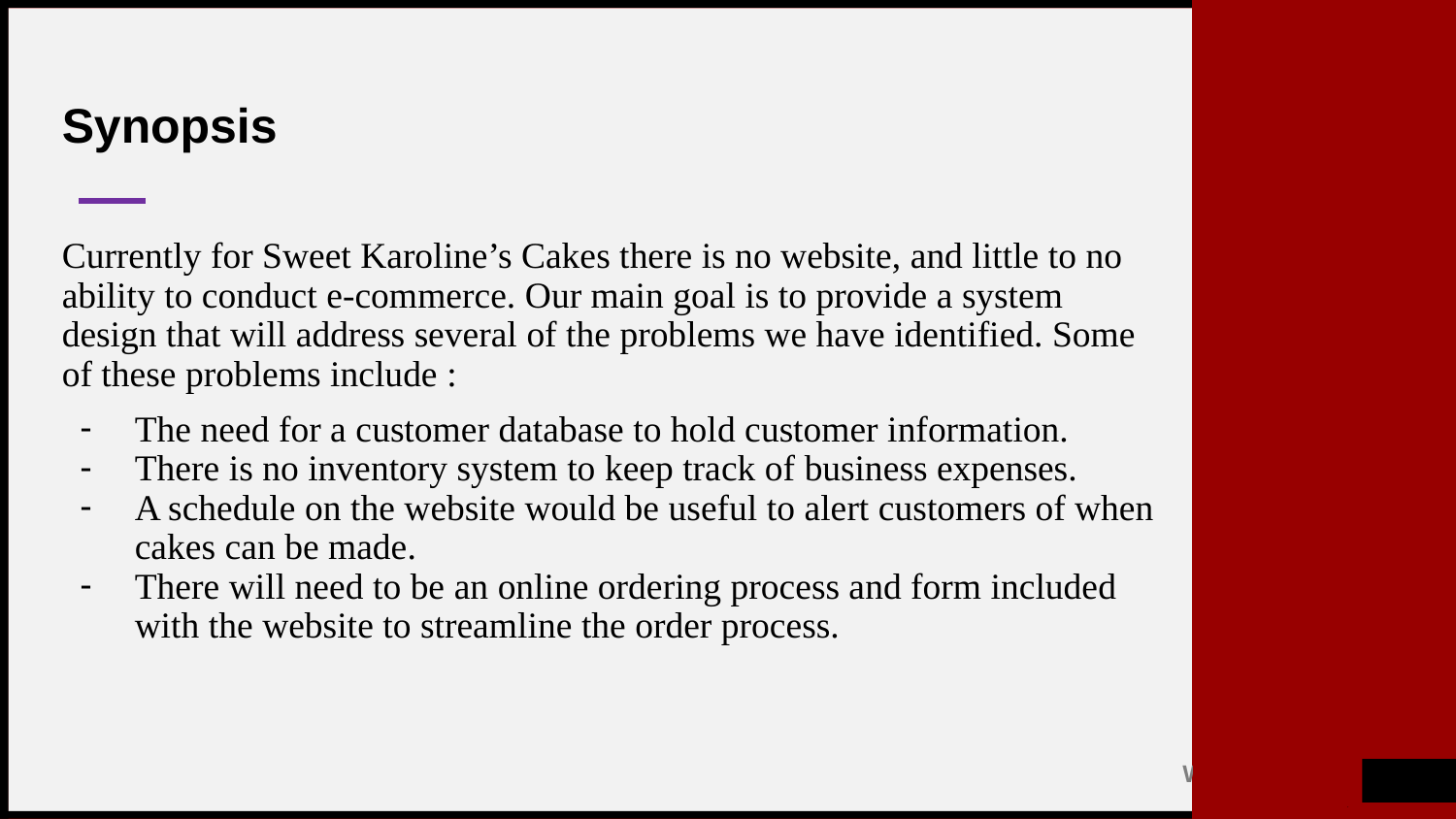

# Synopsis
Currently for Sweet Karoline’s Cakes there is no website, and little to no ability to conduct e-commerce. Our main goal is to provide a system design that will address several of the problems we have identified. Some of these problems include :
The need for a customer database to hold customer information.
There is no inventory system to keep track of business expenses.
A schedule on the website would be useful to alert customers of when cakes can be made.
There will need to be an online ordering process and form included with the website to streamline the order process.